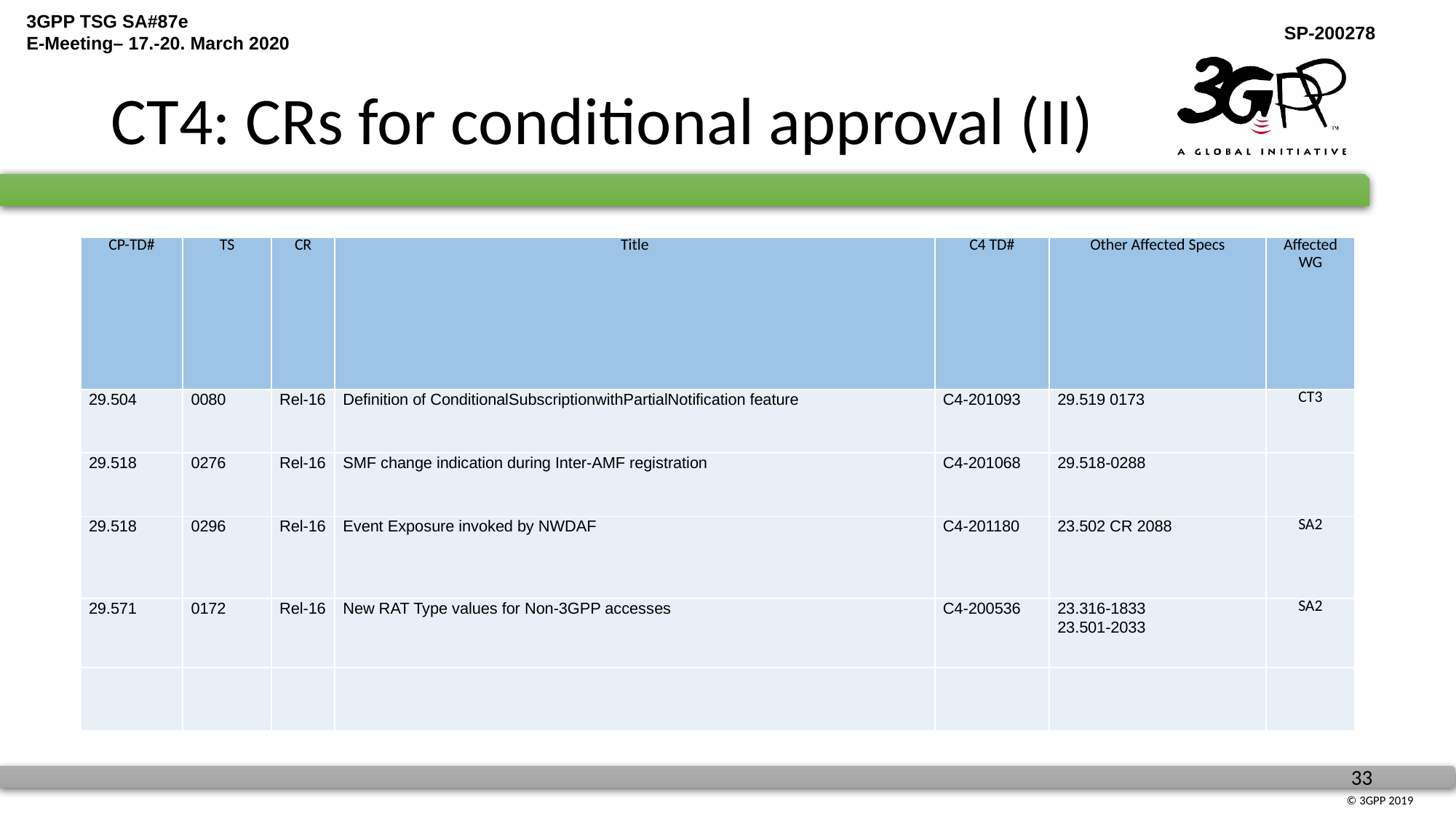

# CT4: CRs for conditional approval (II)
| CP-TD# | TS | CR | Title | C4 TD# | Other Affected Specs | Affected WG |
| --- | --- | --- | --- | --- | --- | --- |
| 29.504 | 0080 | Rel-16 | Definition of ConditionalSubscriptionwithPartialNotification feature | C4-201093 | 29.519 0173 | CT3 |
| 29.518 | 0276 | Rel-16 | SMF change indication during Inter-AMF registration | C4-201068 | 29.518-0288 |  |
| 29.518 | 0296 | Rel-16 | Event Exposure invoked by NWDAF | C4-201180 | 23.502 CR 2088 | SA2 |
| 29.571 | 0172 | Rel-16 | New RAT Type values for Non-3GPP accesses | C4-200536 | 23.316-1833 23.501-2033 | SA2 |
|  |  |  |  |  |  |  |